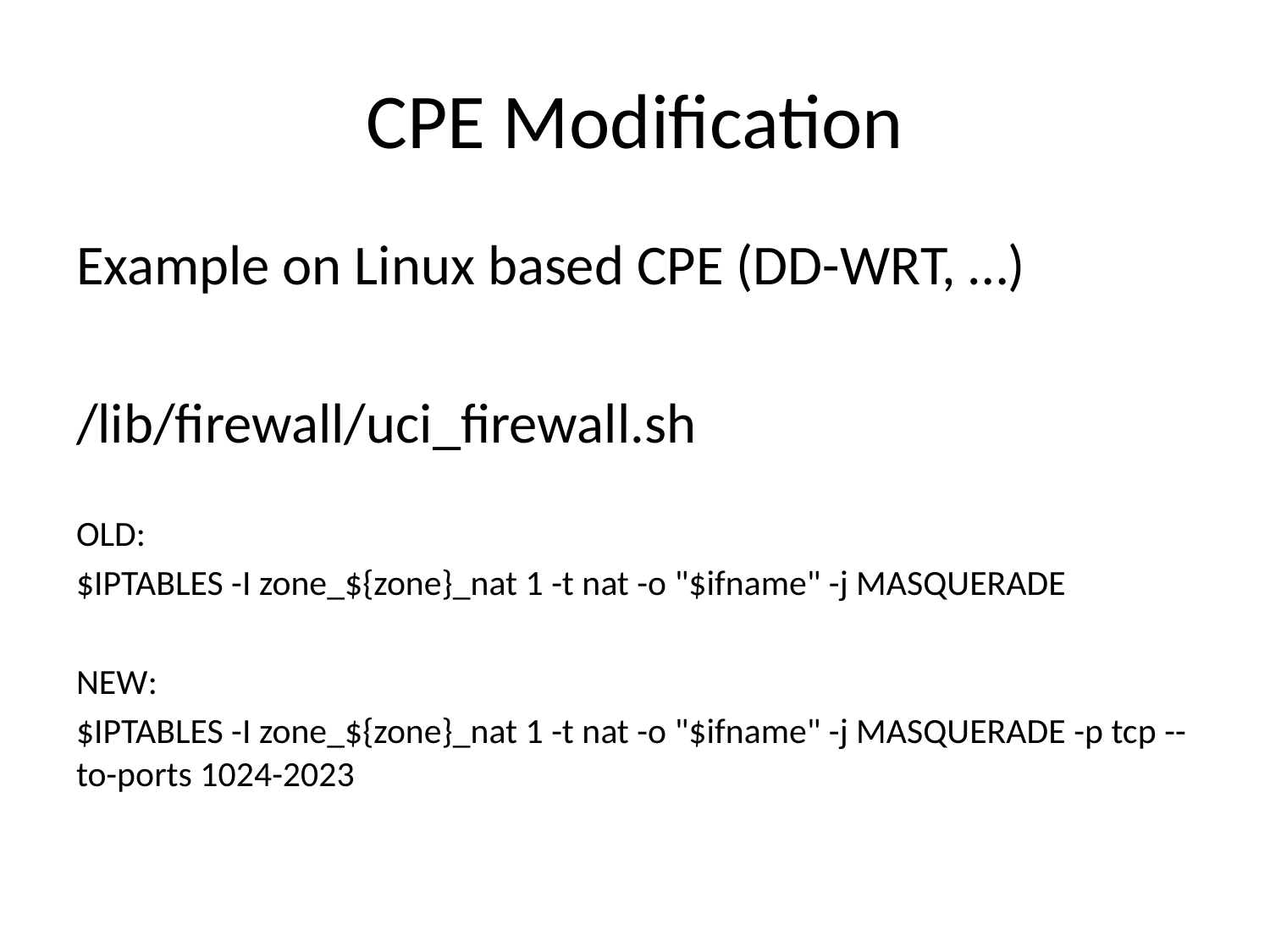

# CPE Modification
Example on Linux based CPE (DD-WRT, …)

/lib/firewall/uci_firewall.sh

OLD:
$IPTABLES -I zone_${zone}_nat 1 -t nat -o "$ifname" -j MASQUERADE

NEW:
$IPTABLES -I zone_${zone}_nat 1 -t nat -o "$ifname" -j MASQUERADE -p tcp --to-ports 1024-2023